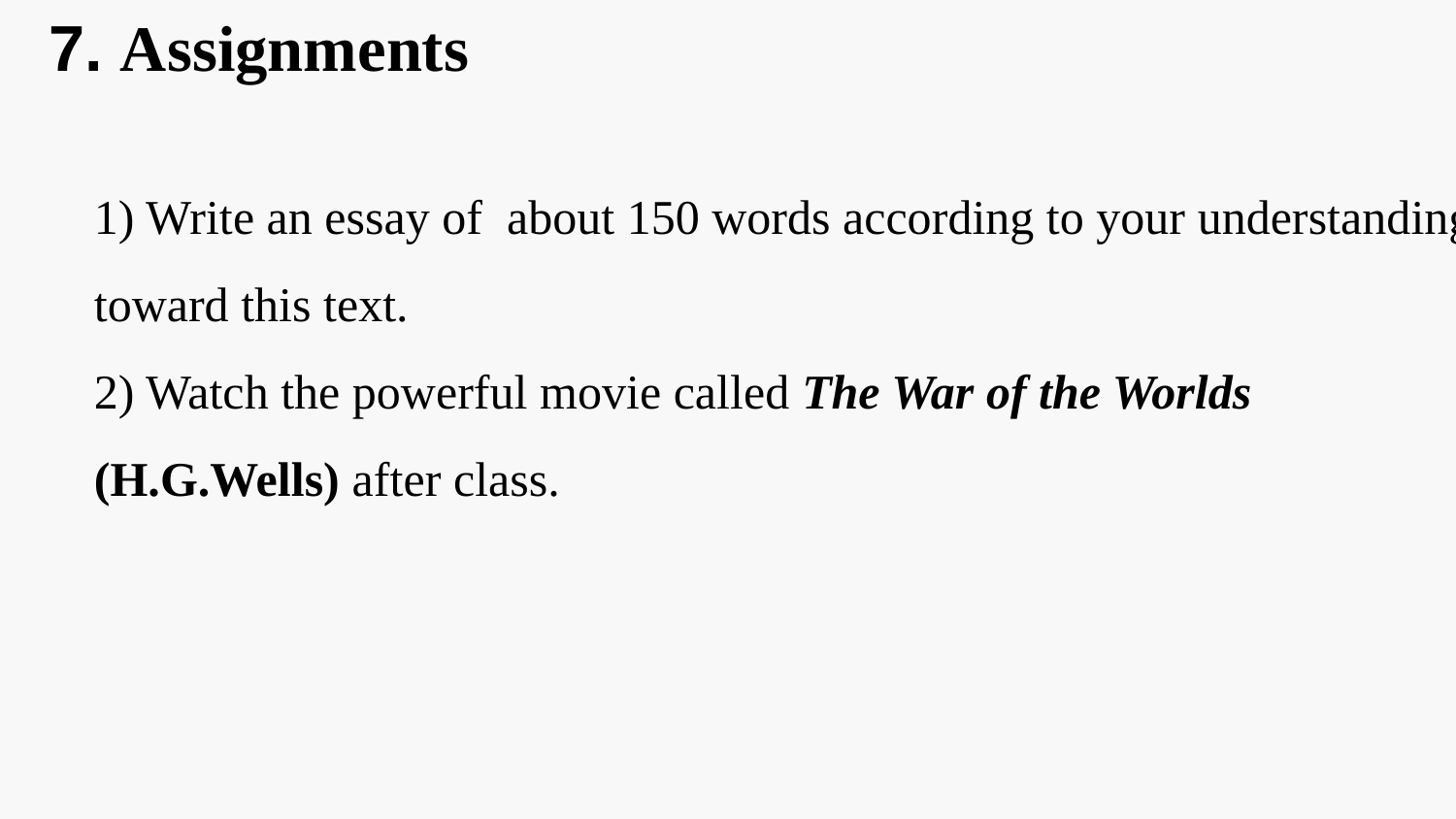

7. Assignments
1) Write an essay of  about 150 words according to your understanding toward this text.
2) Watch the powerful movie called The War of the Worlds (H.G.Wells) after class.